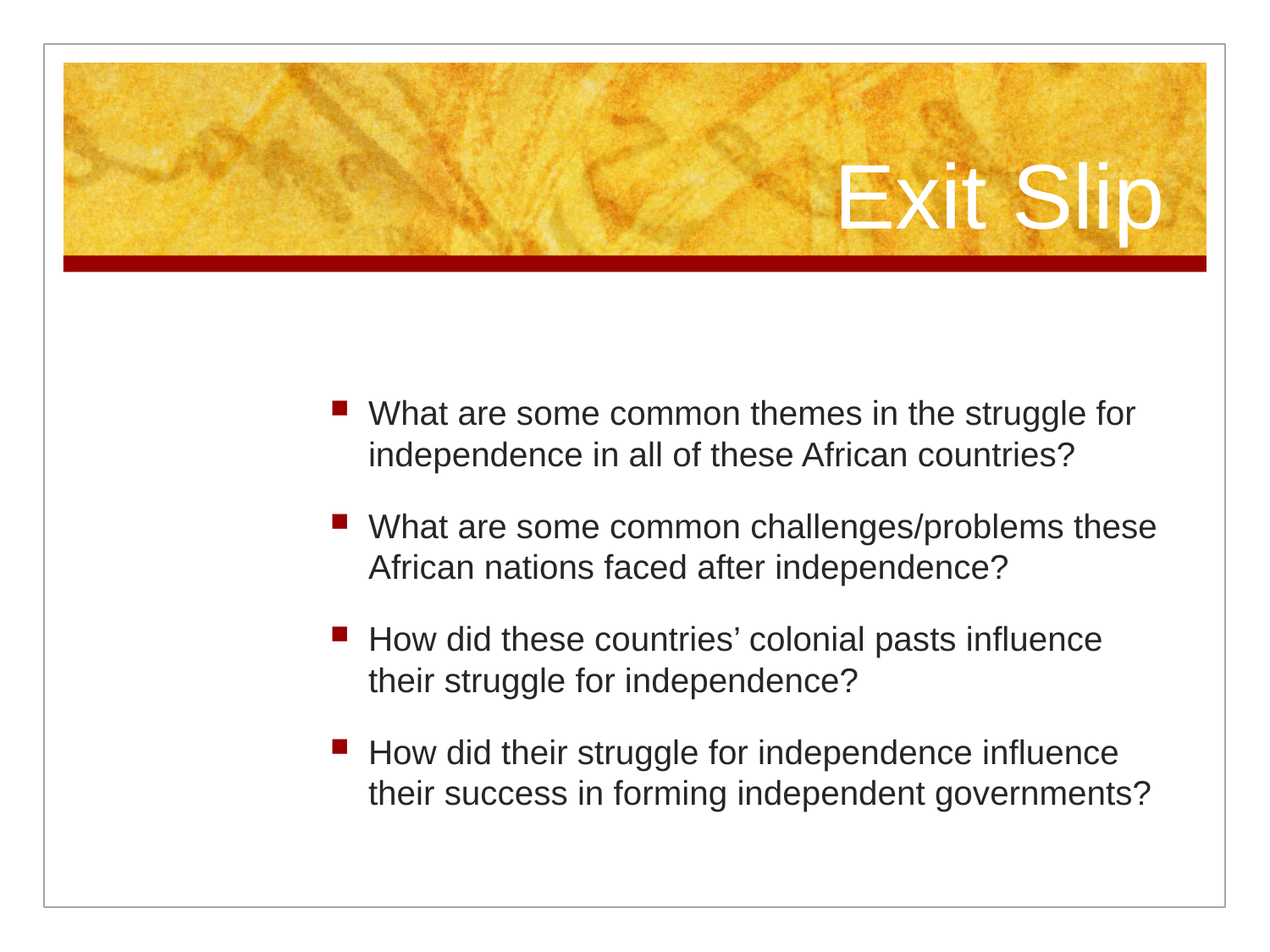

# Exit Slip

What are some common themes in the struggle for independence in all of these African countries?
What are some common challenges/problems these African nations faced after independence?
How did these countries’ colonial pasts influence their struggle for independence?
How did their struggle for independence influence their success in forming independent governments?